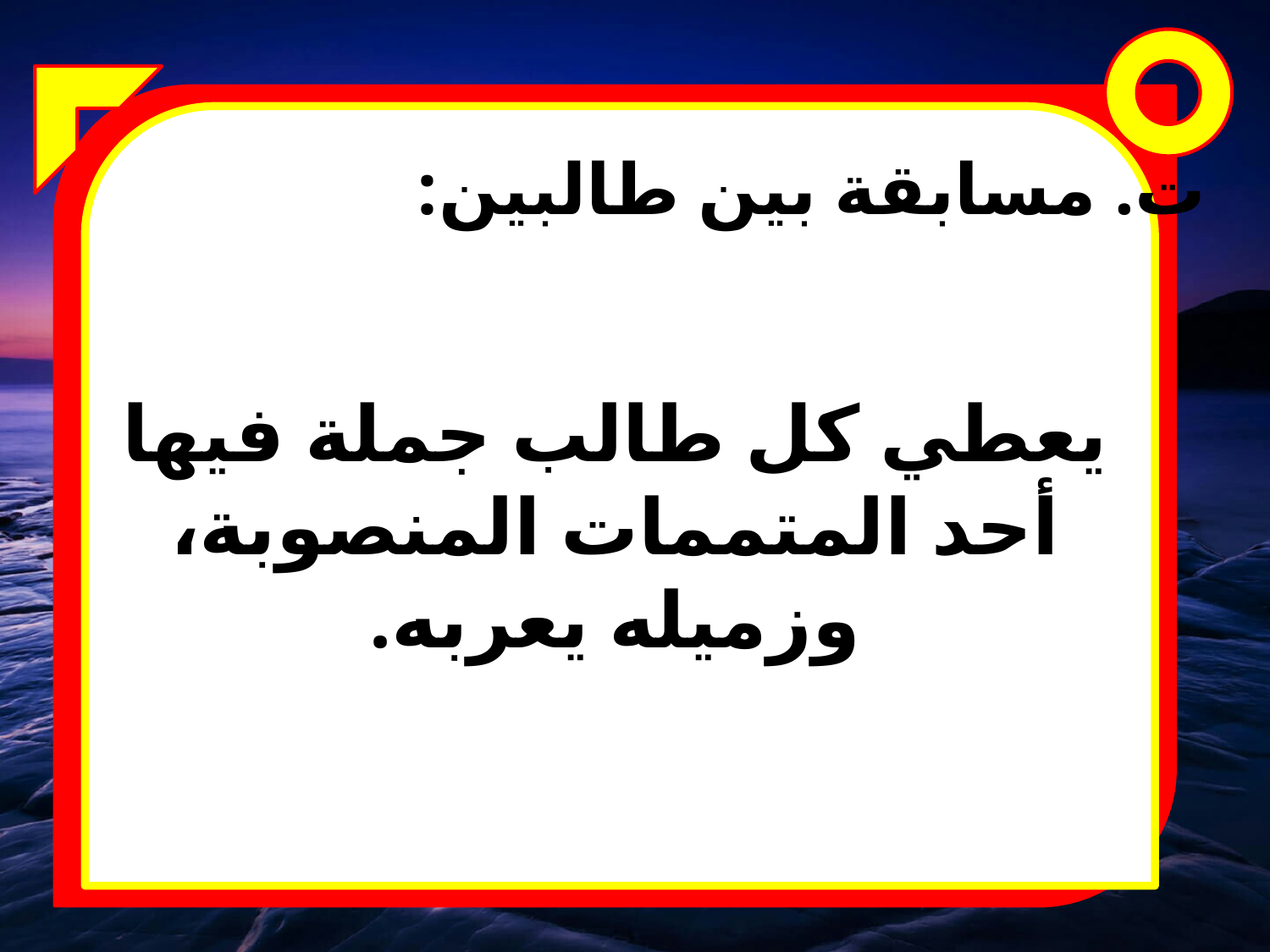

ت. مسابقة بين طالبين:
يعطي كل طالب جملة فيها أحد المتممات المنصوبة، وزميله يعربه.